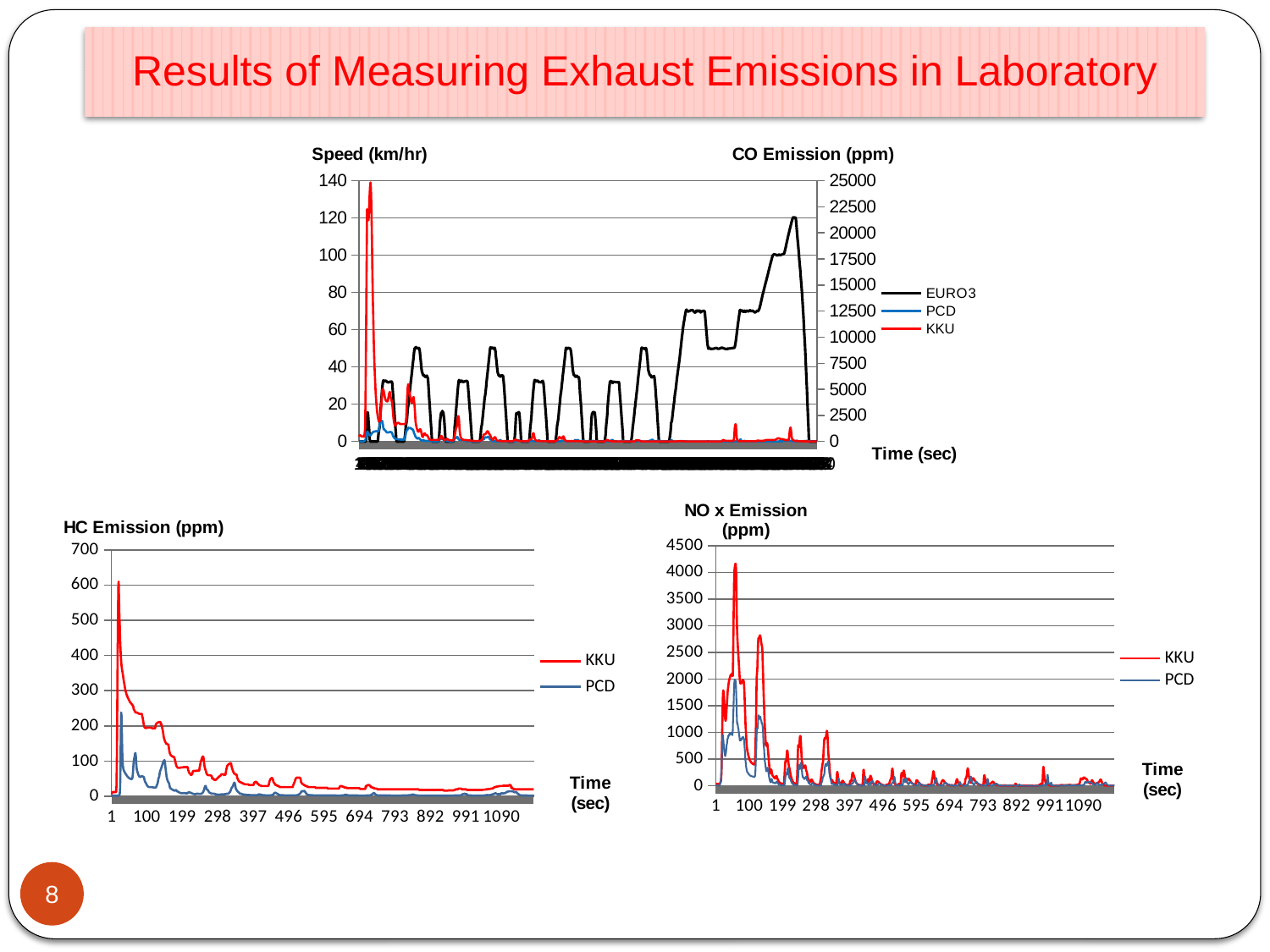

Results of Measuring Exhaust Emissions in Laboratory

### Chart

| Category |  |  |  |
|---|---|---|---|

### Chart

| Category |  |  |
|---|---|---|

### Chart

| Category |  |  |
|---|---|---|
8